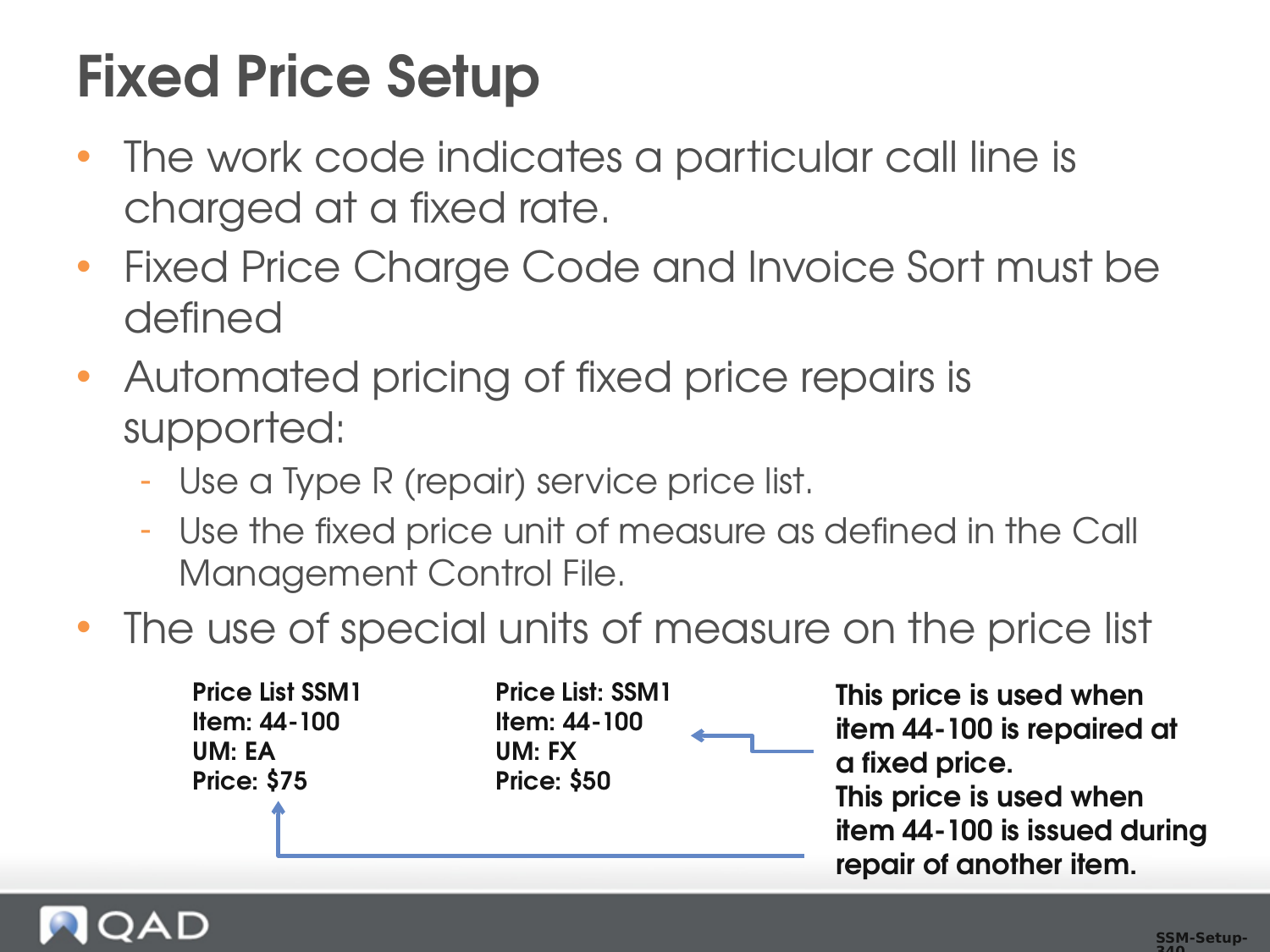

# Fixed Price Setup
The work code indicates a particular call line is charged at a fixed rate.
Fixed Price Charge Code and Invoice Sort must be defined
Automated pricing of fixed price repairs is supported:
Use a Type R (repair) service price list.
Use the fixed price unit of measure as defined in the Call Management Control File.
The use of special units of measure on the price list
Price List SSM1
Item: 44-100
UM: EA
Price: $75
Price List: SSM1
Item: 44-100
UM: FX
Price: $50
This price is used when
item 44-100 is repaired at
a fixed price.
This price is used when
item 44-100 is issued during
repair of another item.

SSM-Setup-340